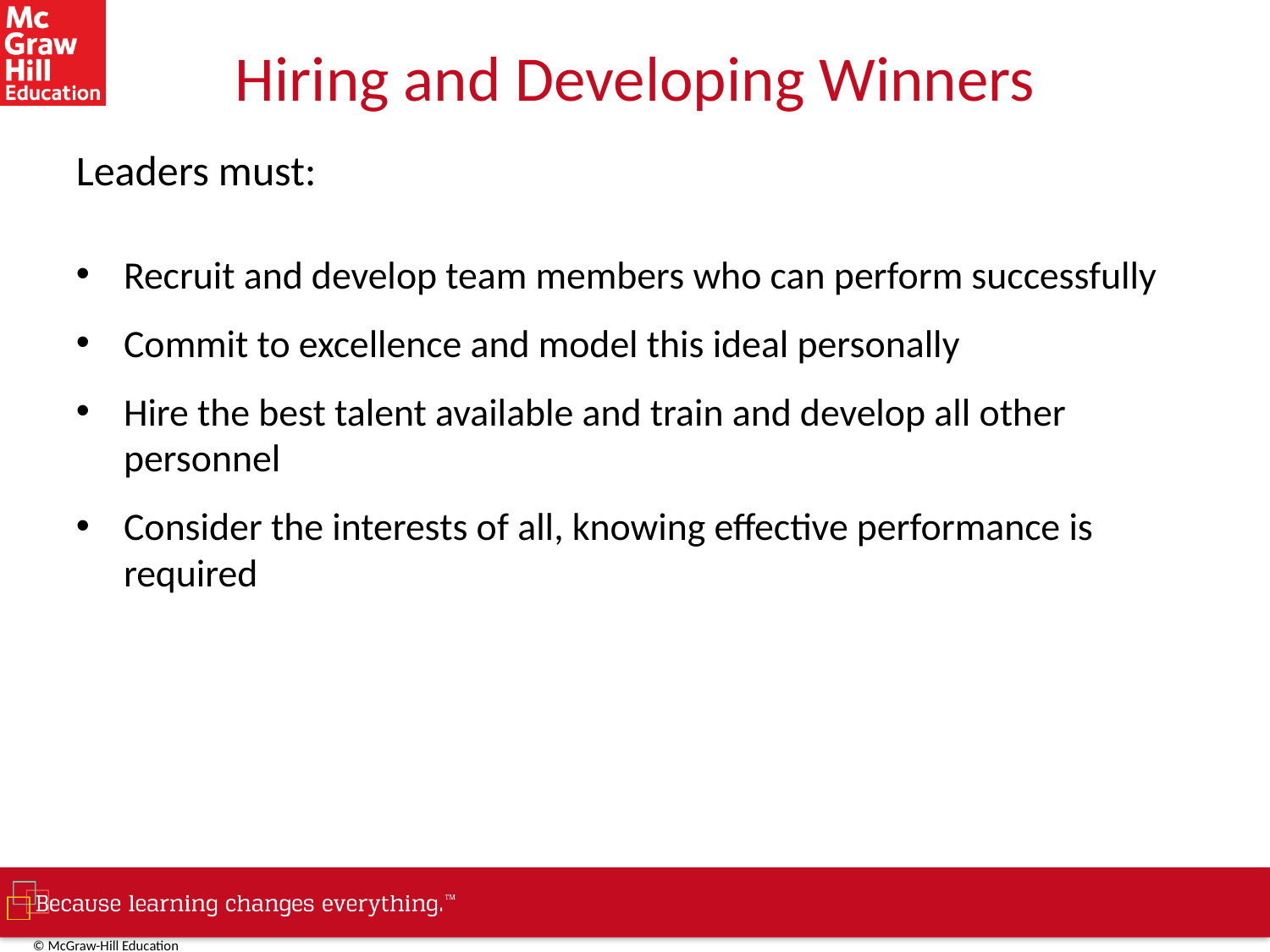

# Hiring and Developing Winners
Leaders must:

Recruit and develop team members who can perform successfully
Commit to excellence and model this ideal personally
Hire the best talent available and train and develop all other personnel
Consider the interests of all, knowing effective performance is required